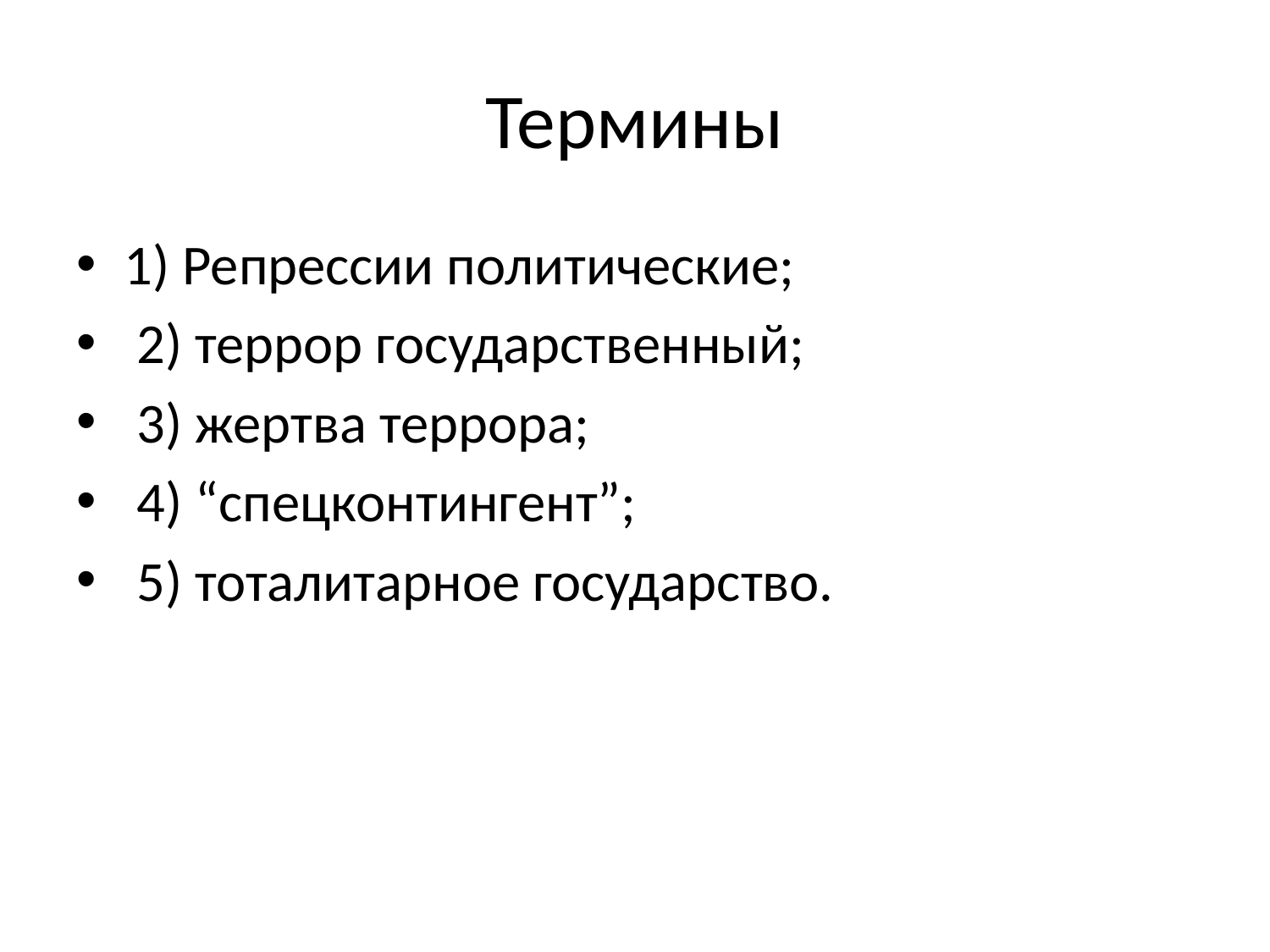

# Термины
1) Репрессии политические;
 2) террор государственный;
 3) жертва террора;
 4) “спецконтингент”;
 5) тоталитарное государство.